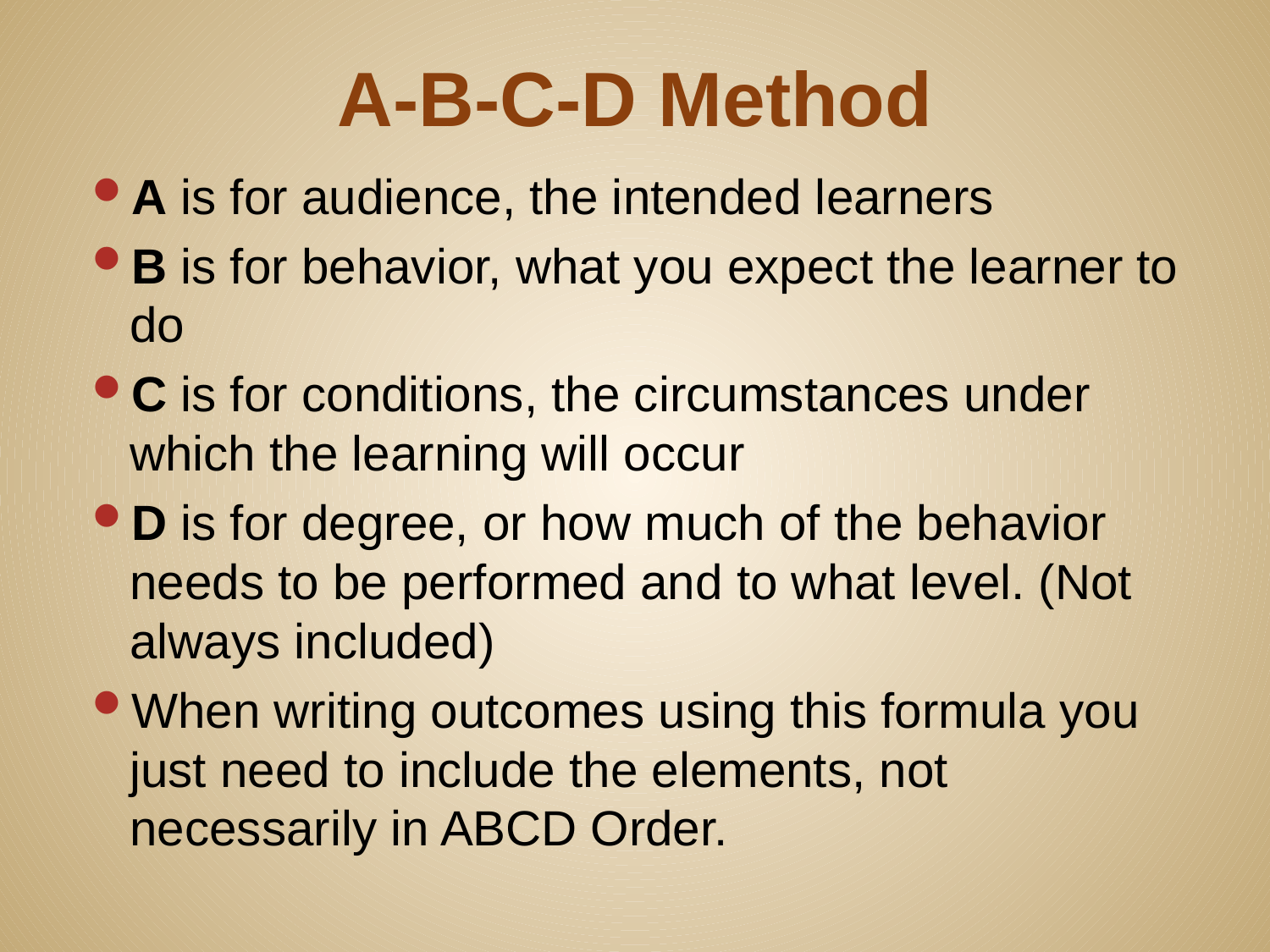

# A-B-C-D Method
A is for audience, the intended learners
B is for behavior, what you expect the learner to do
C is for conditions, the circumstances under which the learning will occur
D is for degree, or how much of the behavior needs to be performed and to what level. (Not always included)
When writing outcomes using this formula you just need to include the elements, not necessarily in ABCD Order.